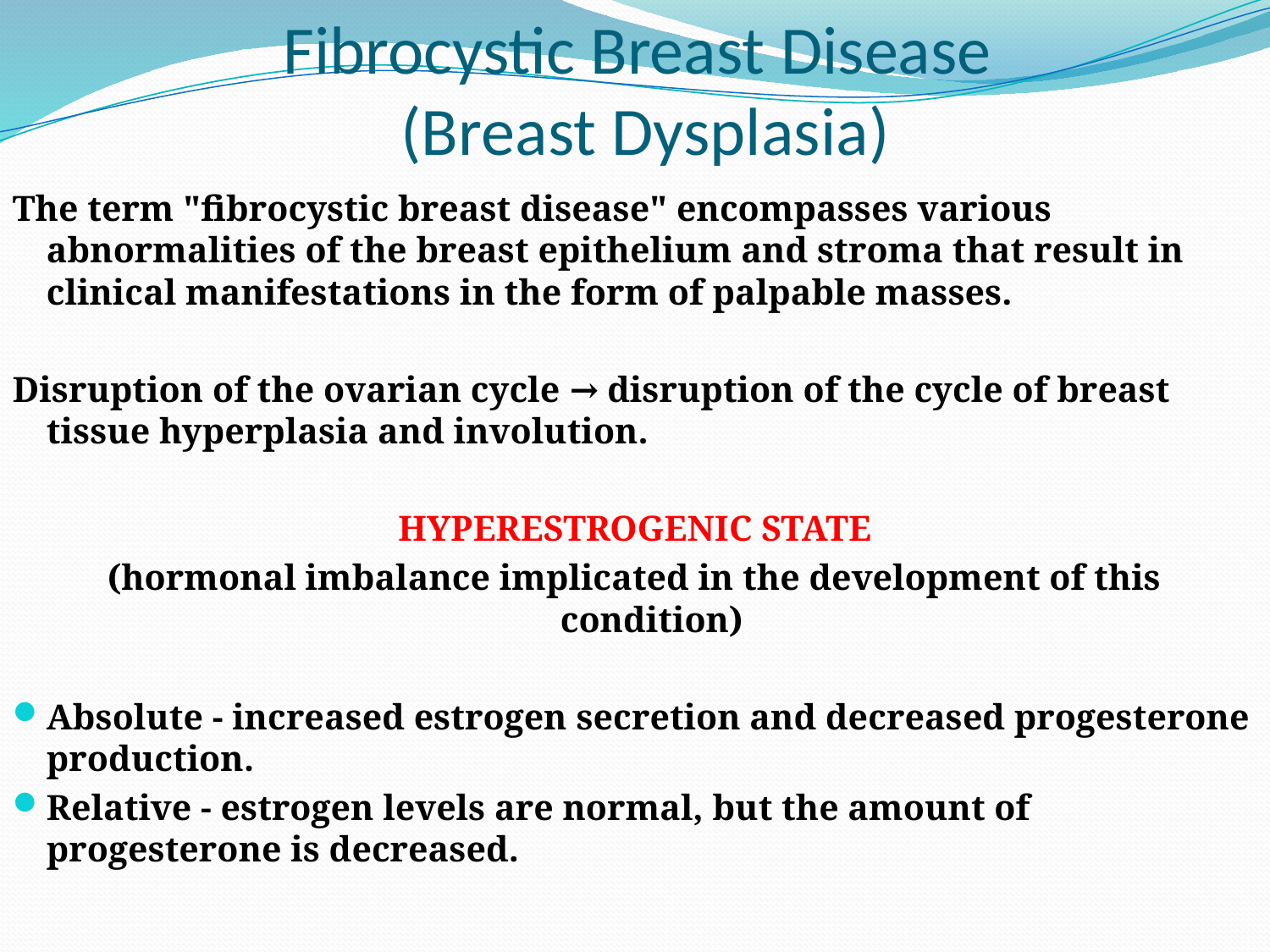

# Fibrocystic Breast Disease (Breast Dysplasia)
The term "fibrocystic breast disease" encompasses various abnormalities of the breast epithelium and stroma that result in clinical manifestations in the form of palpable masses.

Disruption of the ovarian cycle → disruption of the cycle of breast tissue hyperplasia and involution.

HYPERESTROGENIC STATE
(hormonal imbalance implicated in the development of this condition)

Absolute - increased estrogen secretion and decreased progesterone production.
Relative - estrogen levels are normal, but the amount of progesterone is decreased.